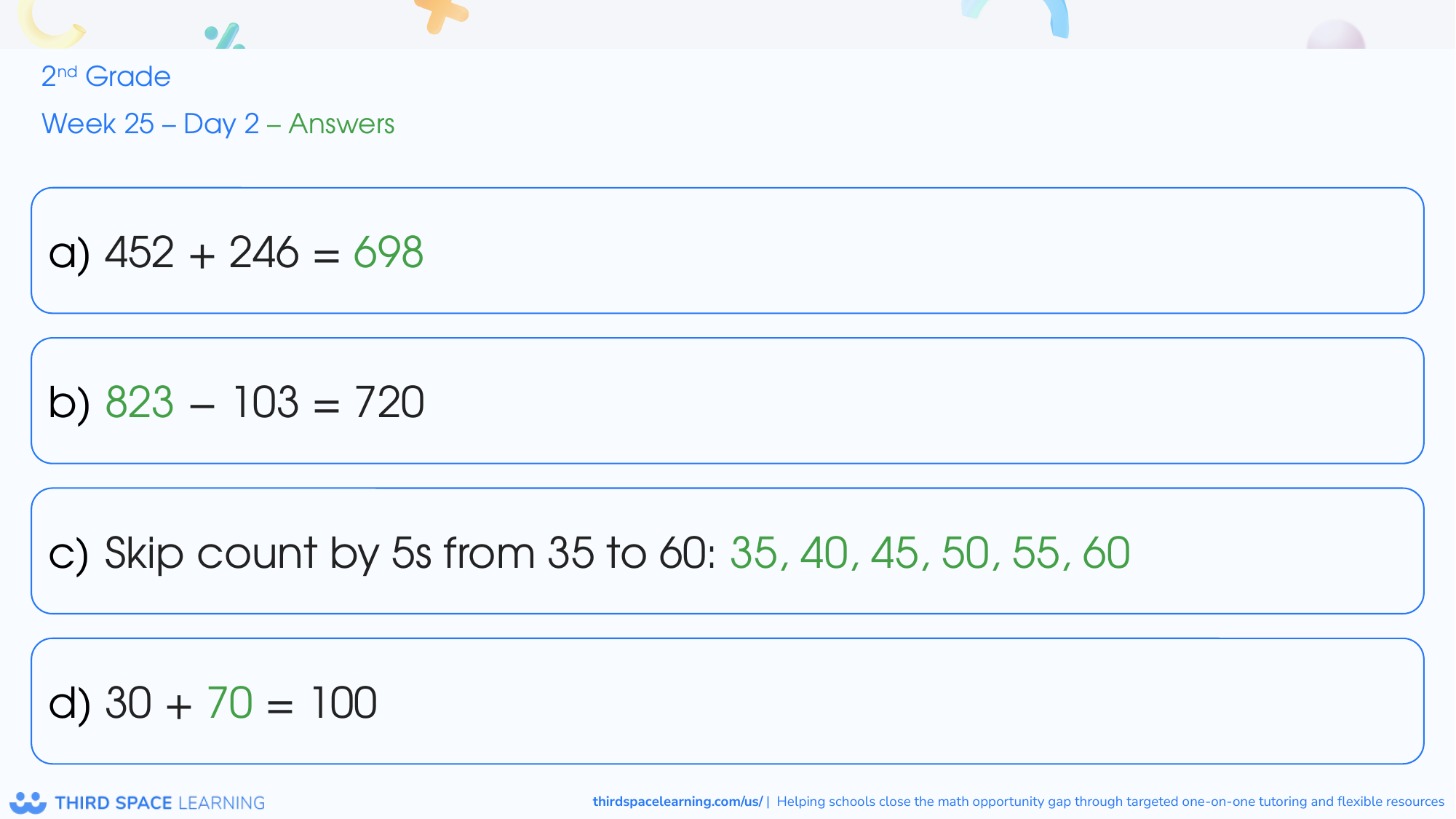

2nd Grade
Week 25 – Day 2 – Answers
452 + 246 = 698
823 − 103 = 720
Skip count by 5s from 35 to 60: 35, 40, 45, 50, 55, 60
30 + 70 = 100